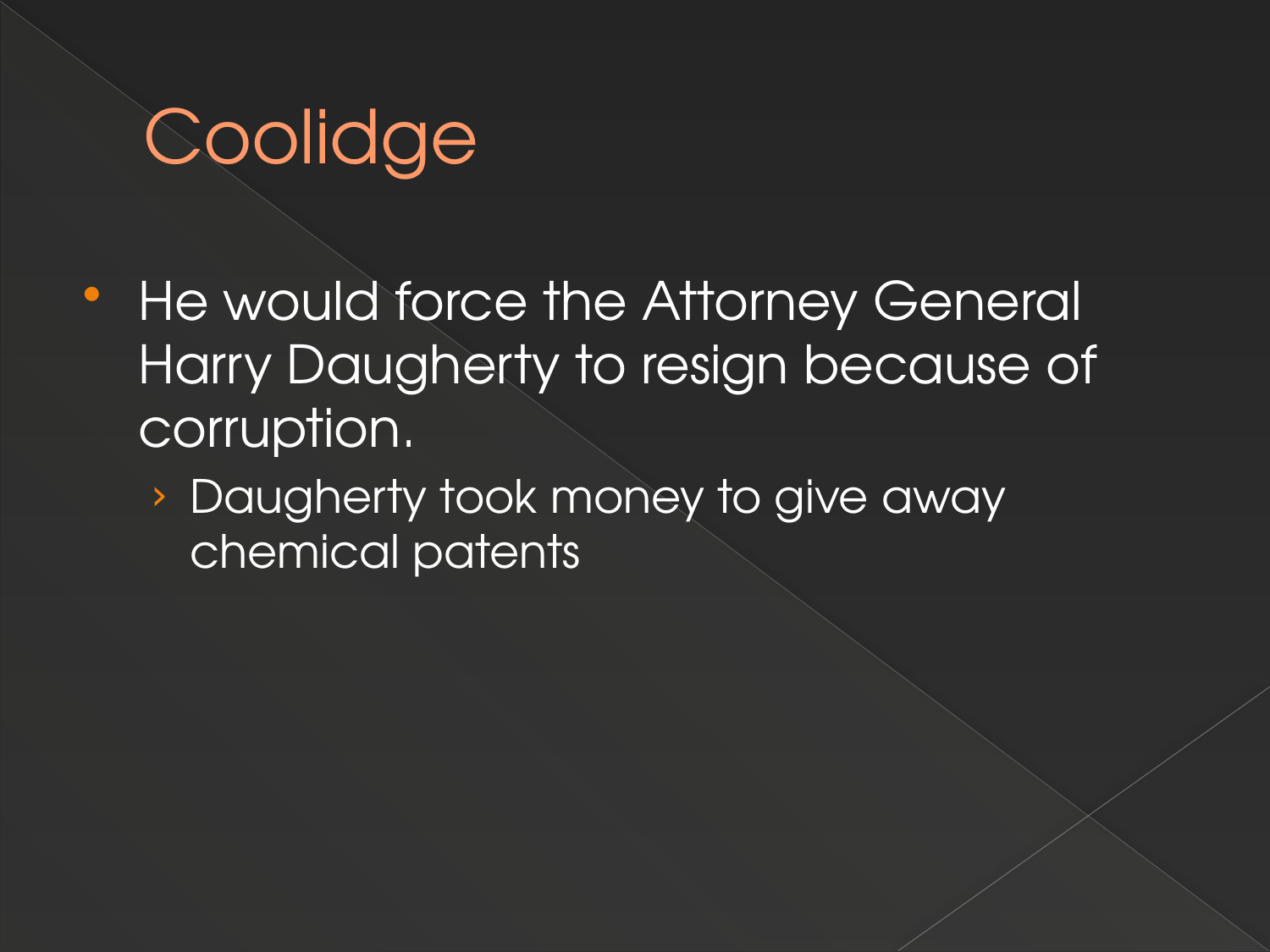

# Coolidge
He would force the Attorney General Harry Daugherty to resign because of corruption.
Daugherty took money to give away chemical patents